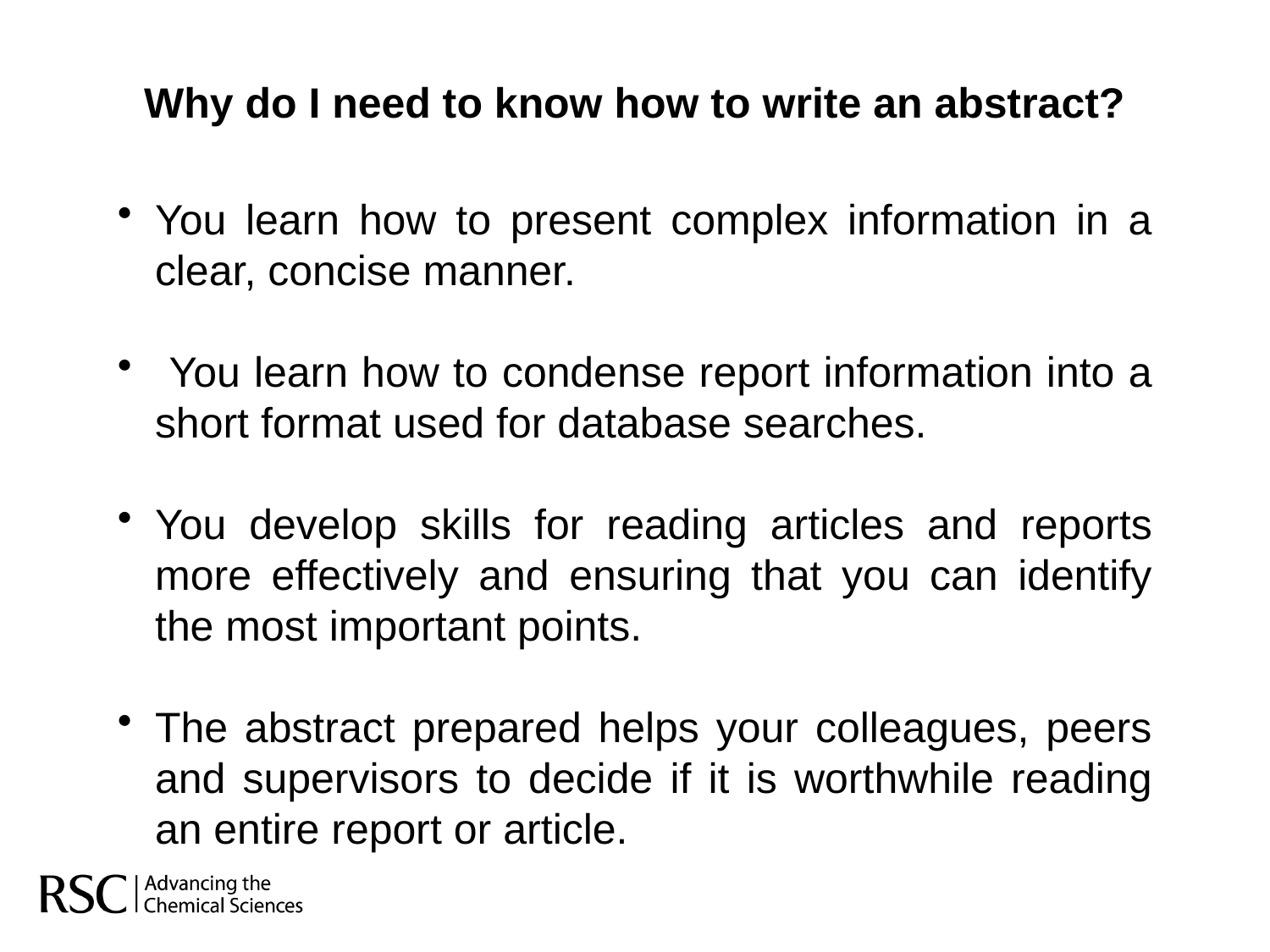

Why do I need to know how to write an abstract?
You learn how to present complex information in a clear, concise manner.

 You learn how to condense report information into a short format used for database searches.

You develop skills for reading articles and reports more effectively and ensuring that you can identify the most important points.

The abstract prepared helps your colleagues, peers and supervisors to decide if it is worthwhile reading an entire report or article.